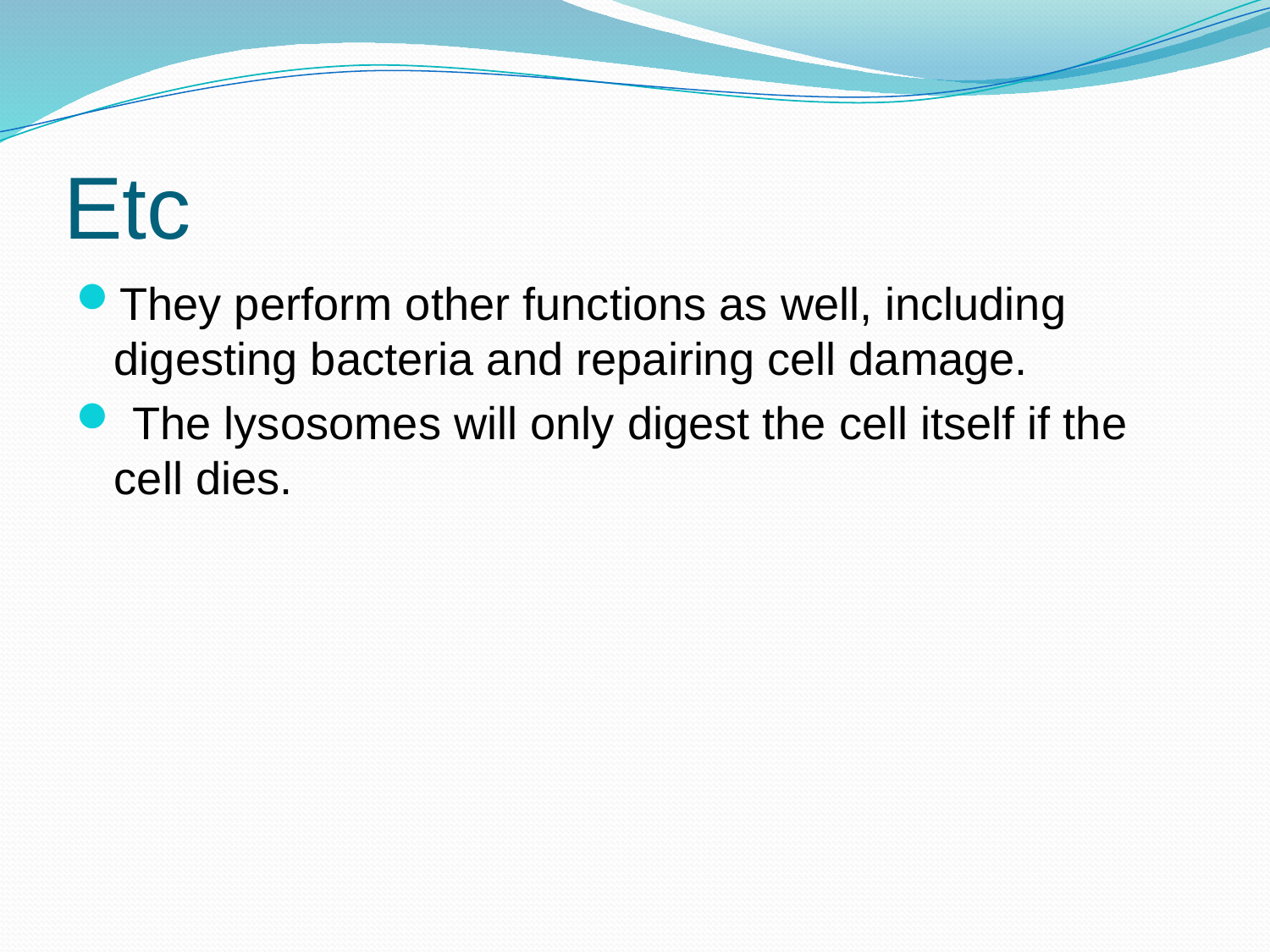

# Etc
They perform other functions as well, including digesting bacteria and repairing cell damage.
 The lysosomes will only digest the cell itself if the cell dies.